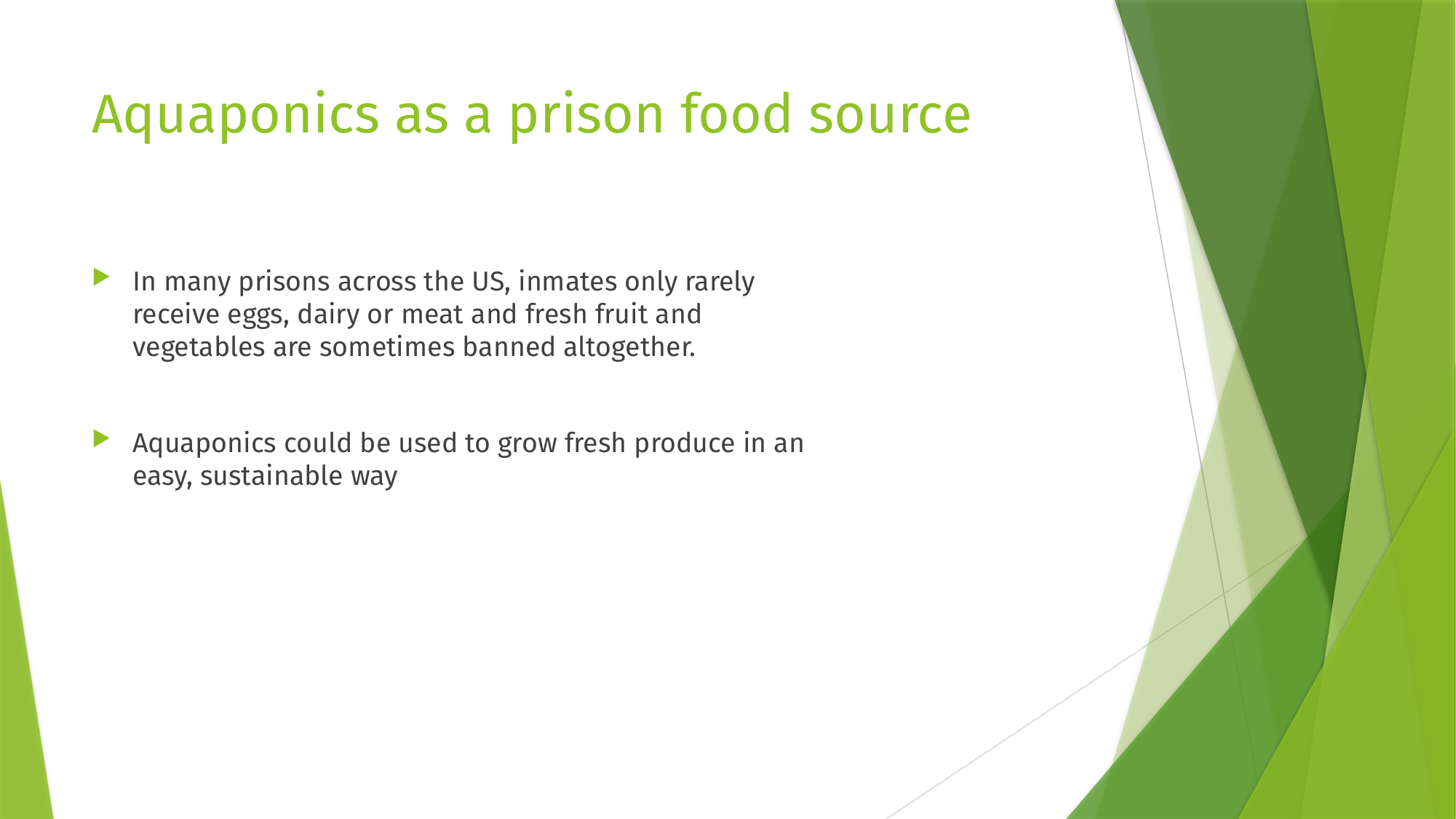

# Aquaponics as a prison food source
In many prisons across the US, inmates only rarely receive eggs, dairy or meat and fresh fruit and vegetables are sometimes banned altogether.

Aquaponics could be used to grow fresh produce in an easy, sustainable way